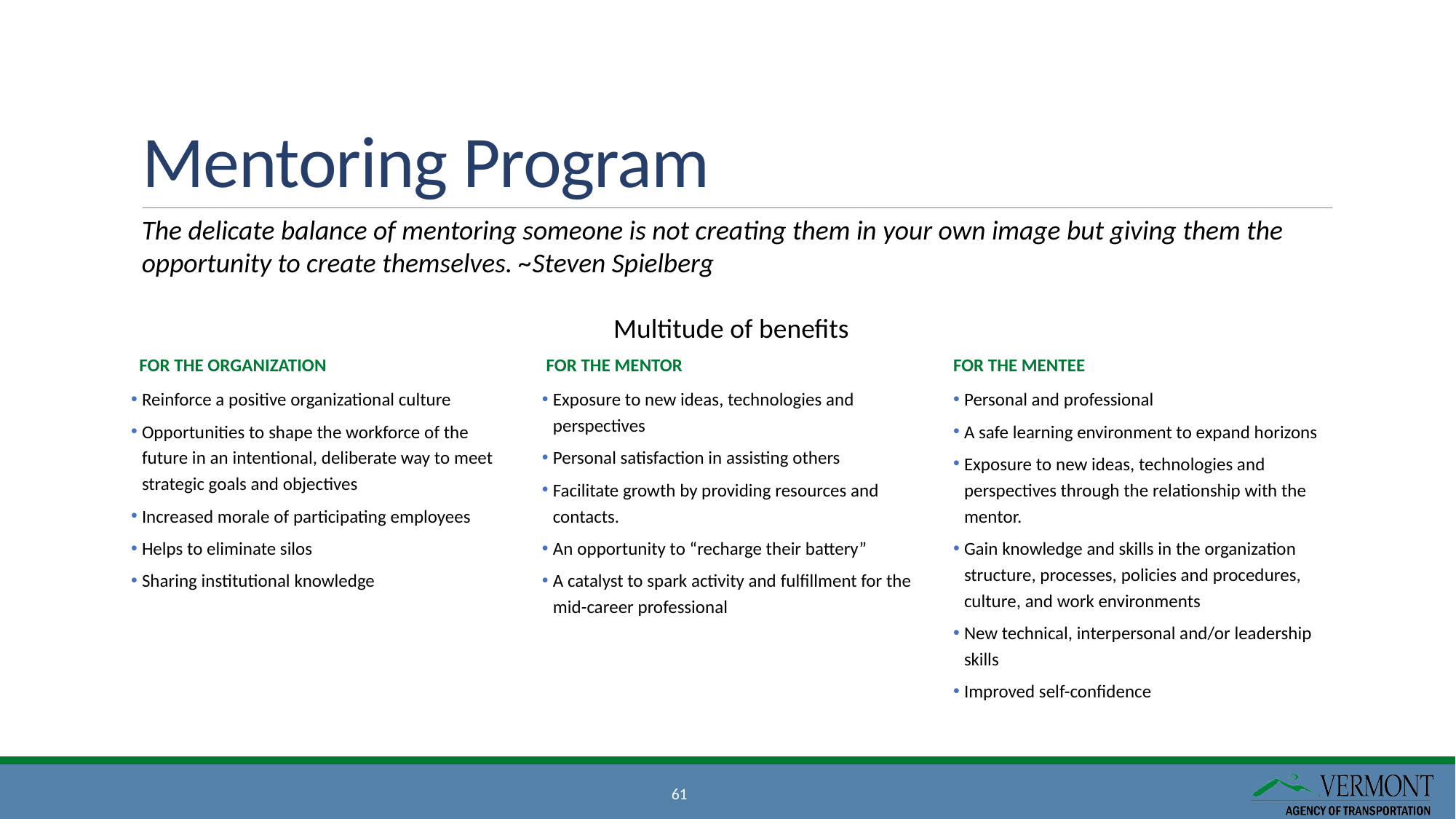

# Mentoring Program
The delicate balance of mentoring someone is not creating them in your own image but giving them the opportunity to create themselves. ~Steven Spielberg

Multitude of benefits
 For the Organization
Reinforce a positive organizational culture
Opportunities to shape the workforce of the future in an intentional, deliberate way to meet strategic goals and objectives
Increased morale of participating employees
Helps to eliminate silos
Sharing institutional knowledge

For the Mentor
Exposure to new ideas, technologies and perspectives
Personal satisfaction in assisting others
Facilitate growth by providing resources and contacts.
An opportunity to “recharge their battery”
A catalyst to spark activity and fulfillment for the mid-career professional

For the Mentee
Personal and professional
A safe learning environment to expand horizons
Exposure to new ideas, technologies and perspectives through the relationship with the mentor.
Gain knowledge and skills in the organization structure, processes, policies and procedures, culture, and work environments
New technical, interpersonal and/or leadership skills
Improved self-confidence
61